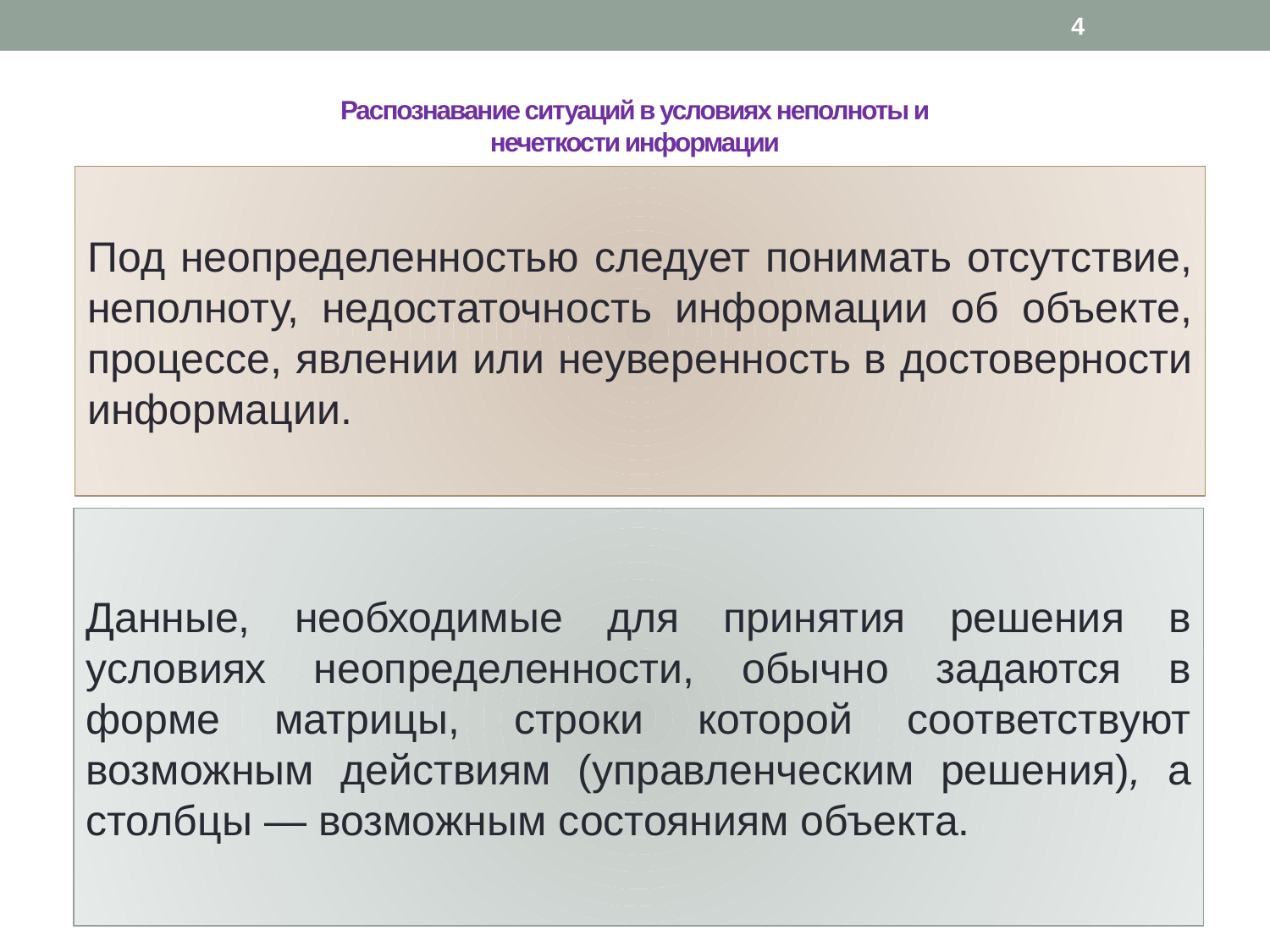

4
# Распознавание ситуаций в условиях неполноты и нечеткости информации
Под неопределенностью следует понимать отсутствие, неполно­ту, недостаточность информации об объекте, процессе, явлении или неуверенность в достоверности информации.
Данные, необходимые для принятия решения в условиях нео­пределенности, обычно задаются в форме матрицы, строки кото­рой соответствуют возможным действиям (управленческим реше­ния), а столбцы — возможным состояниям объекта.